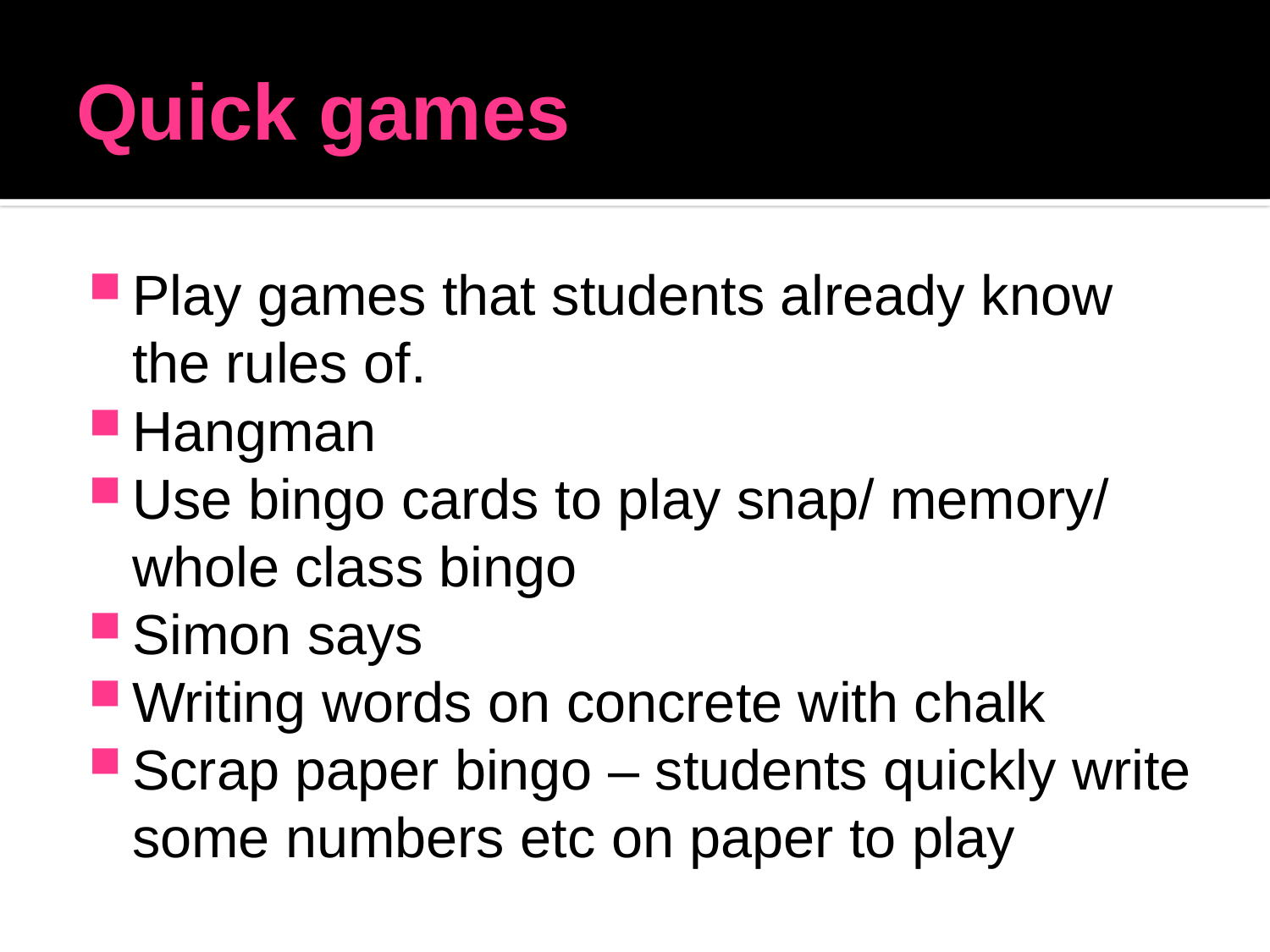

# Quick games
Play games that students already know the rules of.
Hangman
Use bingo cards to play snap/ memory/ whole class bingo
Simon says
Writing words on concrete with chalk
Scrap paper bingo – students quickly write some numbers etc on paper to play